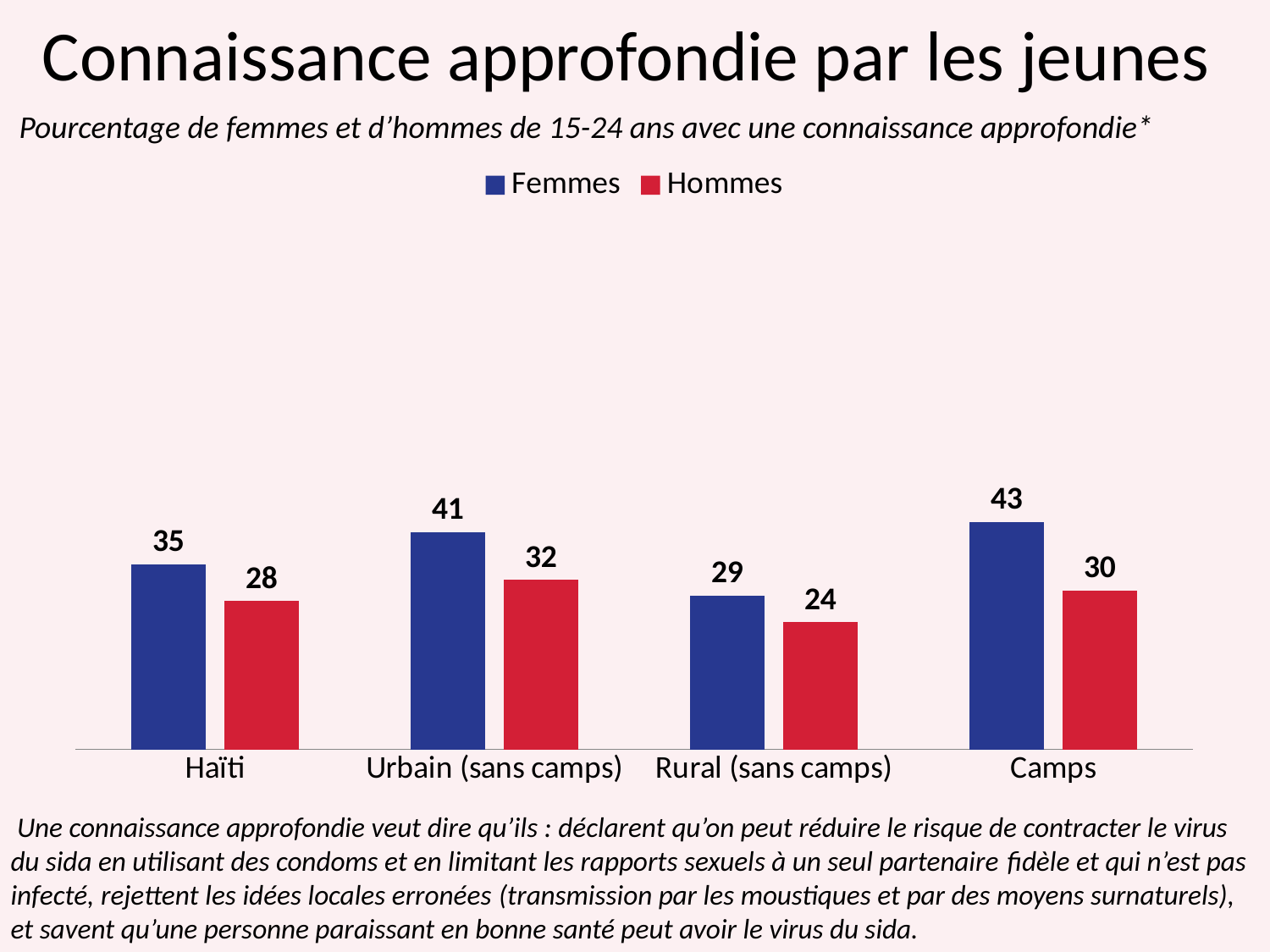

Connaissance approfondie par les jeunes
Pourcentage de femmes et d’hommes de 15-24 ans avec une connaissance approfondie*

### Chart

| Category | Femmes | Hommes |
|---|---|---|
| Haïti | 35.0 | 28.0 |
| Urbain (sans camps) | 41.0 | 32.0 |
| Rural (sans camps) | 29.0 | 24.0 |
| Camps | 43.0 | 30.0 |
 Une connaissance approfondie veut dire qu’ils : déclarent qu’on peut réduire le risque de contracter le virus du sida en utilisant des condoms et en limitant les rapports sexuels à un seul partenaire fidèle et qui n’est pas infecté, rejettent les idées locales erronées (transmission par les moustiques et par des moyens surnaturels), et savent qu’une personne paraissant en bonne santé peut avoir le virus du sida.